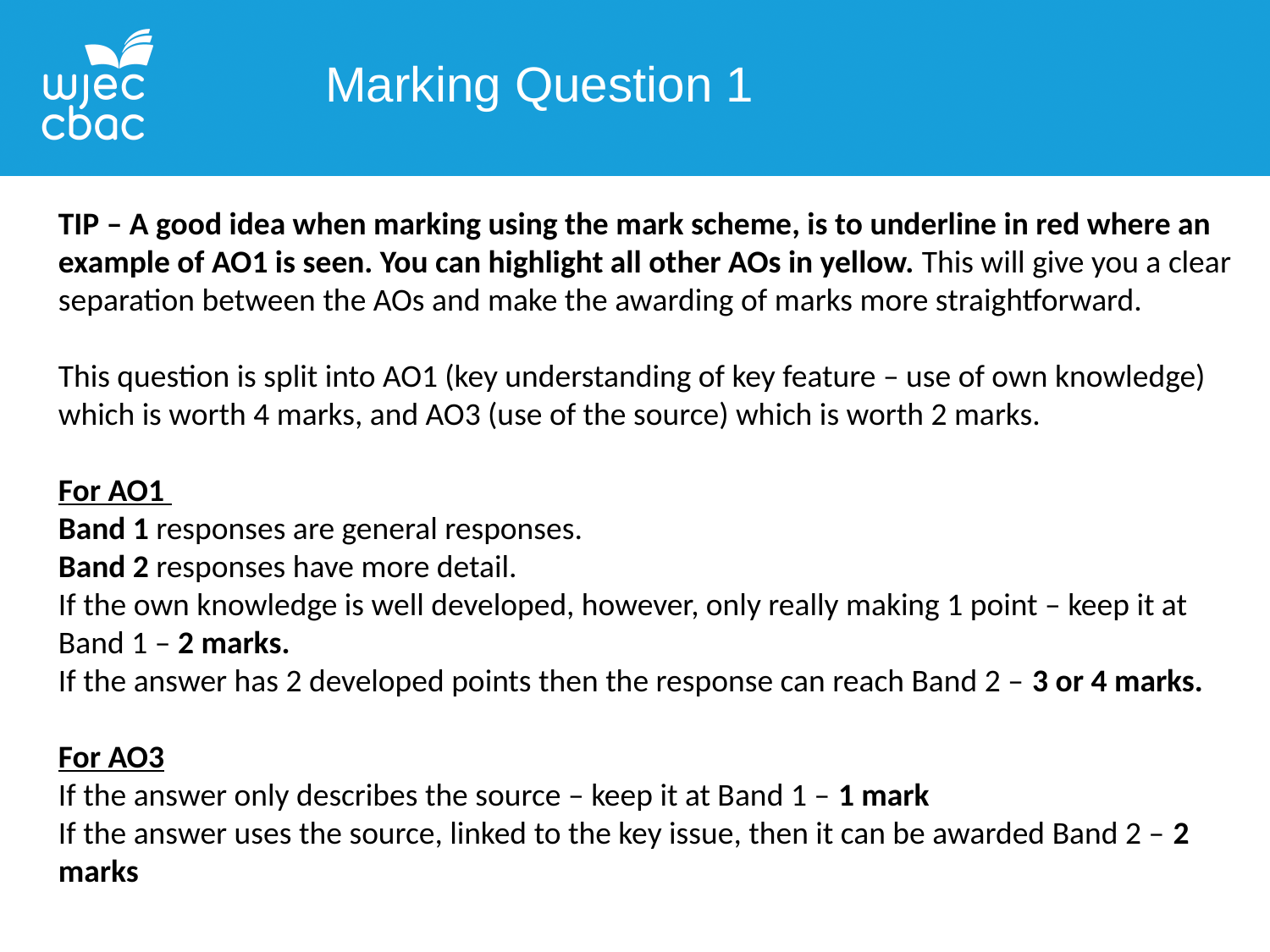

Marking Question 1

TIP – A good idea when marking using the mark scheme, is to underline in red where an example of AO1 is seen. You can highlight all other AOs in yellow. This will give you a clear separation between the AOs and make the awarding of marks more straightforward.

This question is split into AO1 (key understanding of key feature – use of own knowledge) which is worth 4 marks, and AO3 (use of the source) which is worth 2 marks.

For AO1
Band 1 responses are general responses.
Band 2 responses have more detail.
If the own knowledge is well developed, however, only really making 1 point – keep it at Band 1 – 2 marks.
If the answer has 2 developed points then the response can reach Band 2 – 3 or 4 marks.

For AO3
If the answer only describes the source – keep it at Band 1 – 1 mark
If the answer uses the source, linked to the key issue, then it can be awarded Band 2 – 2 marks